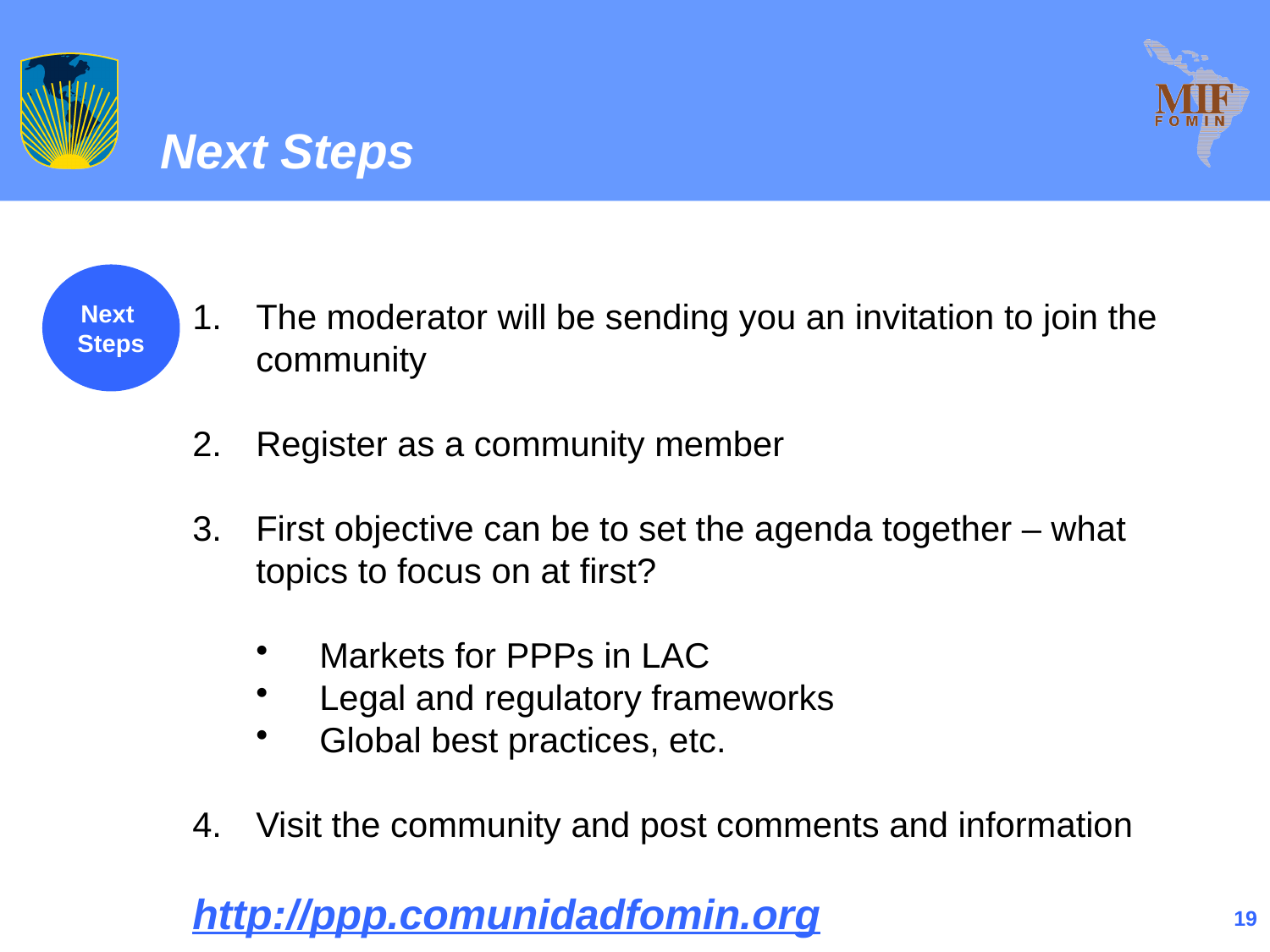

Next Steps

The moderator will be sending you an invitation to join the community

Register as a community member

First objective can be to set the agenda together – what topics to focus on at first?

Markets for PPPs in LAC
Legal and regulatory frameworks
Global best practices, etc.

Visit the community and post comments and information

http://ppp.comunidadfomin.org

Next
Steps